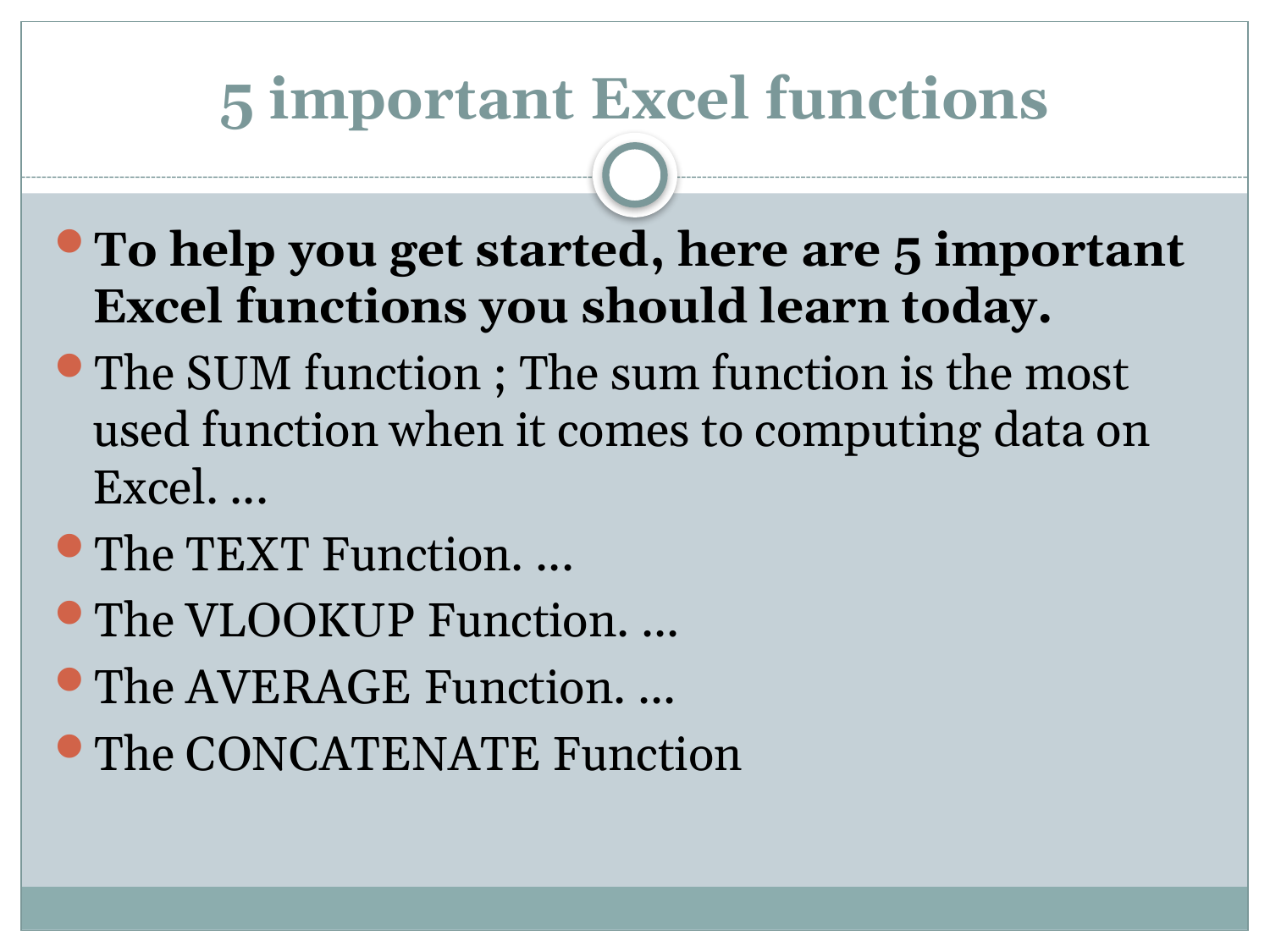

# 5 important Excel functions
To help you get started, here are 5 important Excel functions you should learn today.
The SUM function ; The sum function is the most used function when it comes to computing data on Excel. ...
The TEXT Function. ...
The VLOOKUP Function. ...
The AVERAGE Function. ...
The CONCATENATE Function